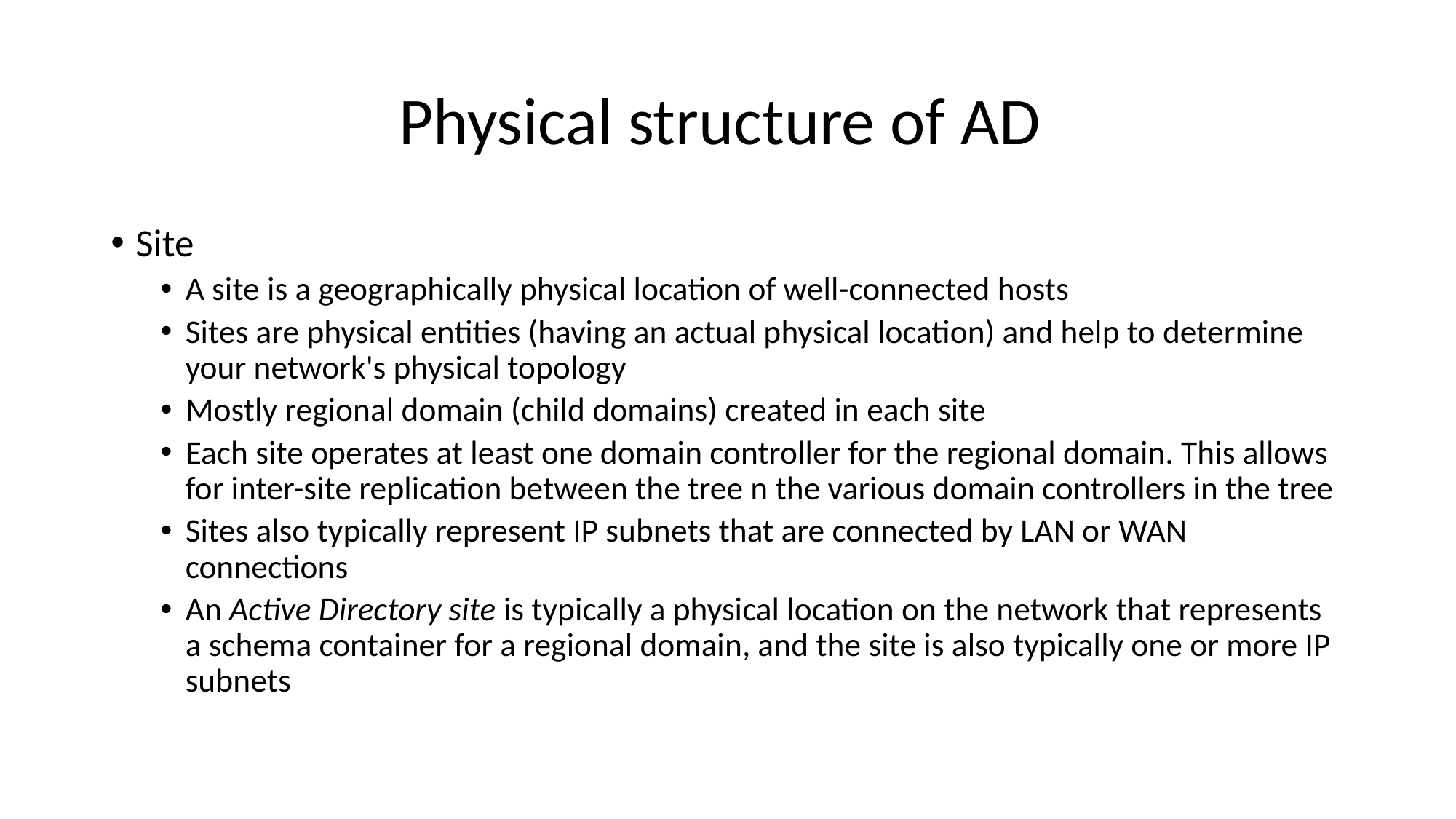

# Physical structure of AD
Site
A site is a geographically physical location of well-connected hosts
Sites are physical entities (having an actual physical location) and help to determine your network's physical topology
Mostly regional domain (child domains) created in each site
Each site operates at least one domain controller for the regional domain. This allows for inter-site replication between the tree n the various domain controllers in the tree
Sites also typically represent IP subnets that are connected by LAN or WAN connections
An Active Directory site is typically a physical location on the network that represents a schema container for a regional domain, and the site is also typically one or more IP subnets